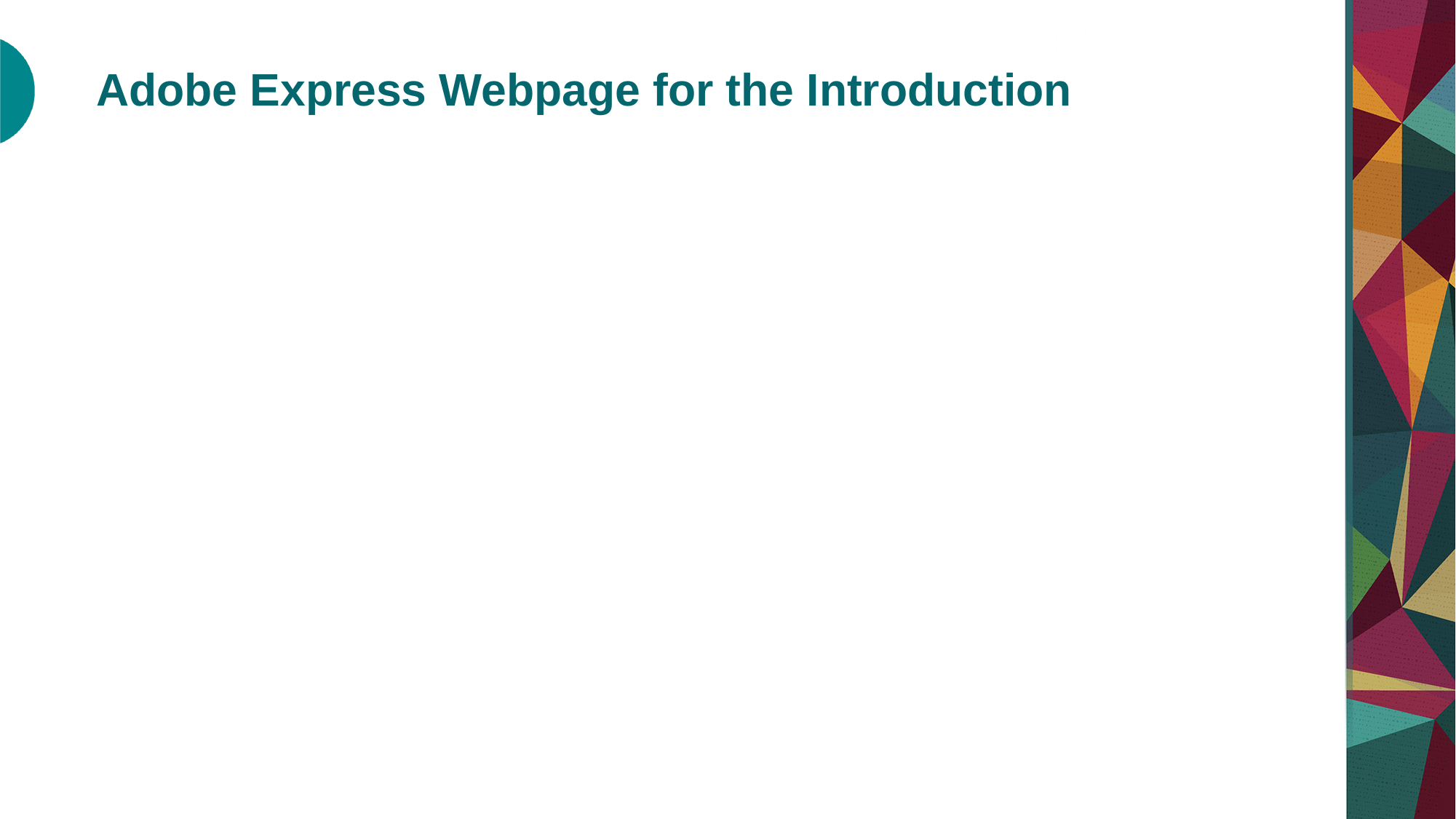

# Adobe Express Webpage for the Introduction